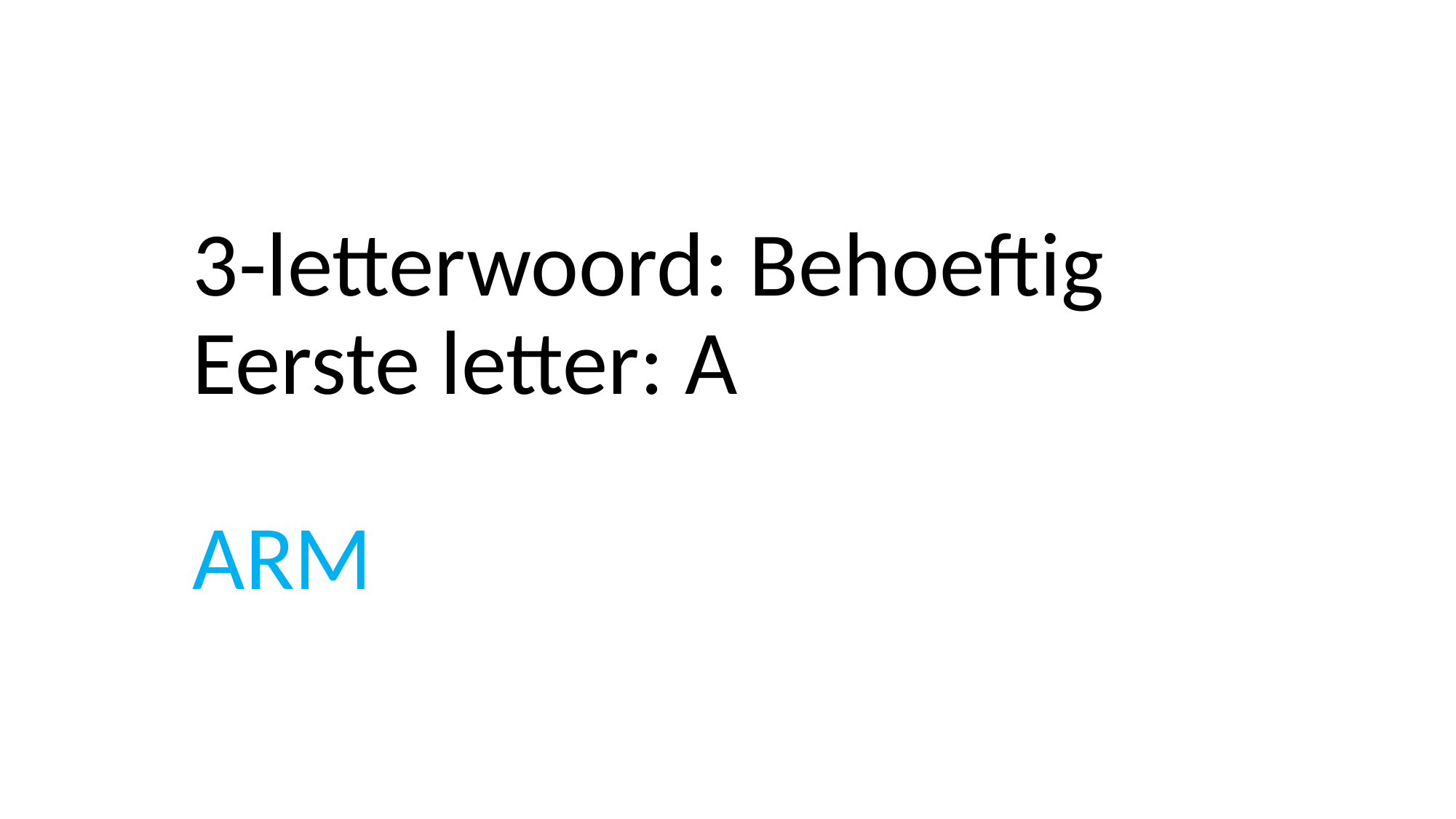

# 3-letterwoord: Behoeftig Eerste letter: A
ARM